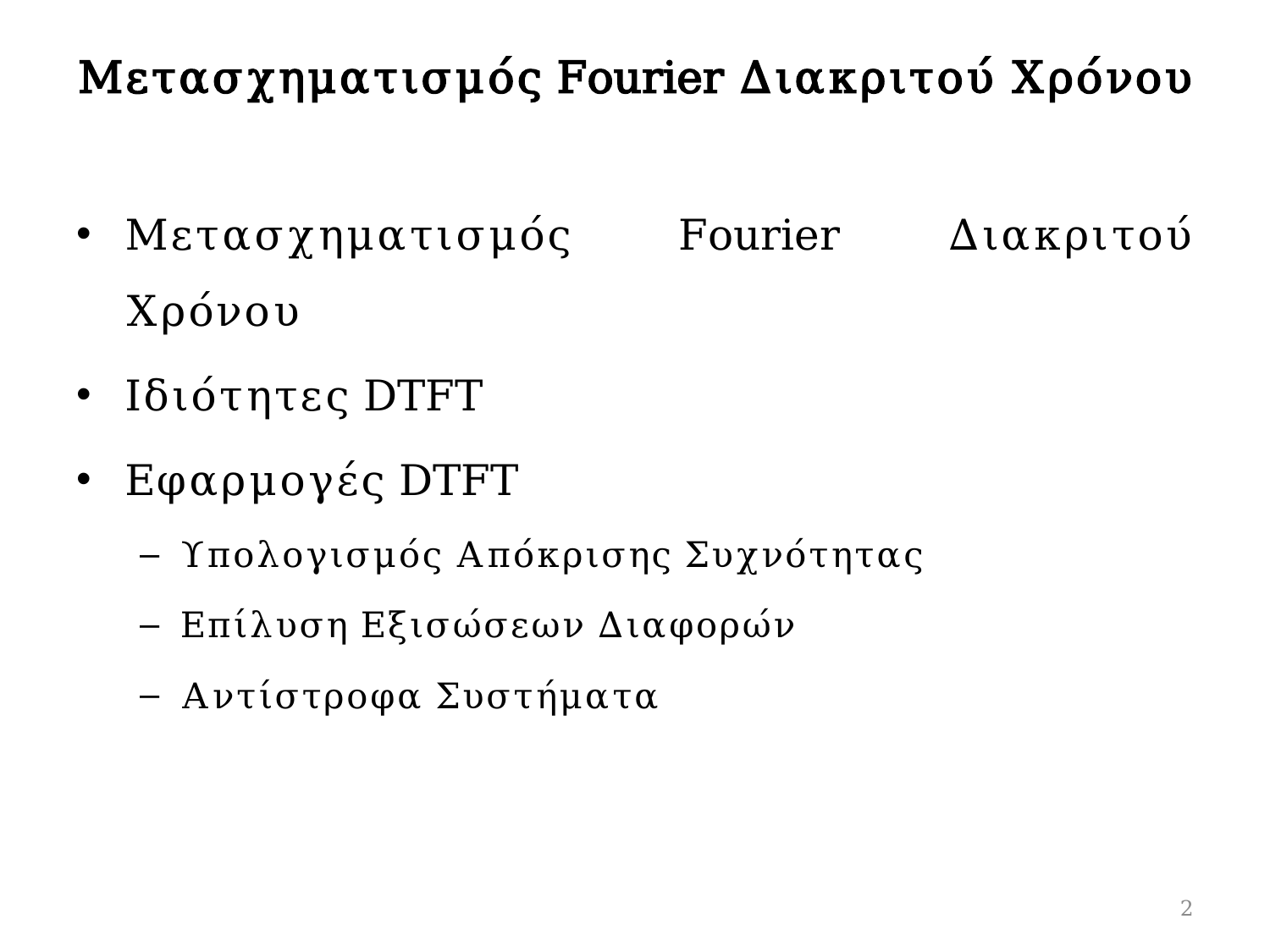

# Μετασχηματισμός Fourier Διακριτού Χρόνου
Μετασχηματισμός Fourier Διακριτού Χρόνου
Ιδιότητες DTFT
Εφαρμογές DTFT
Υπολογισμός Απόκρισης Συχνότητας
Επίλυση Εξισώσεων Διαφορών
Αντίστροφα Συστήματα
2